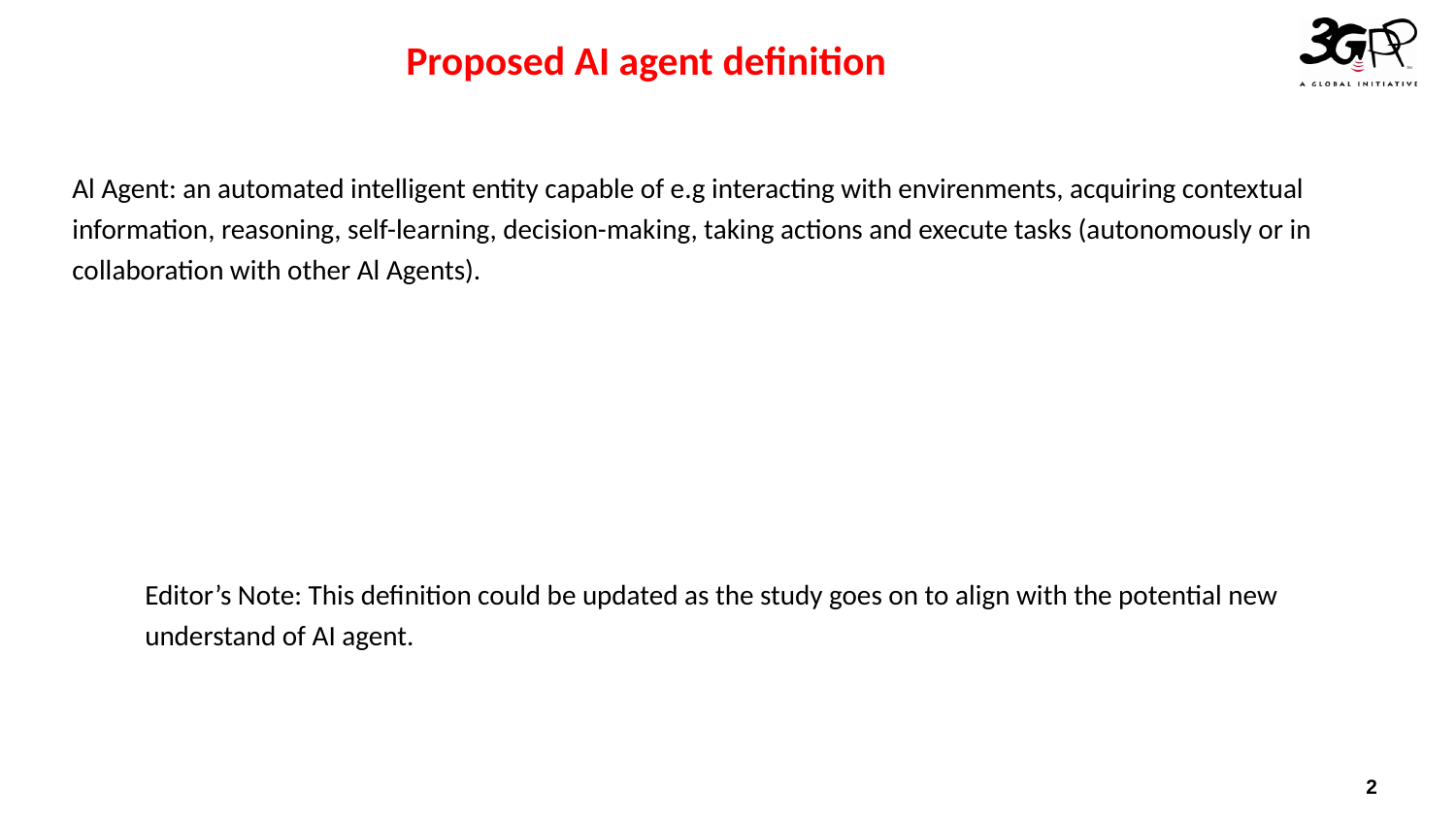

Proposed AI agent definition
Al Agent: an automated intelligent entity capable of e.g interacting with envirenments, acquiring contextual information, reasoning, self-learning, decision-making, taking actions and execute tasks (autonomously or in collaboration with other Al Agents).

Editor’s Note: This definition could be updated as the study goes on to align with the potential new understand of AI agent.